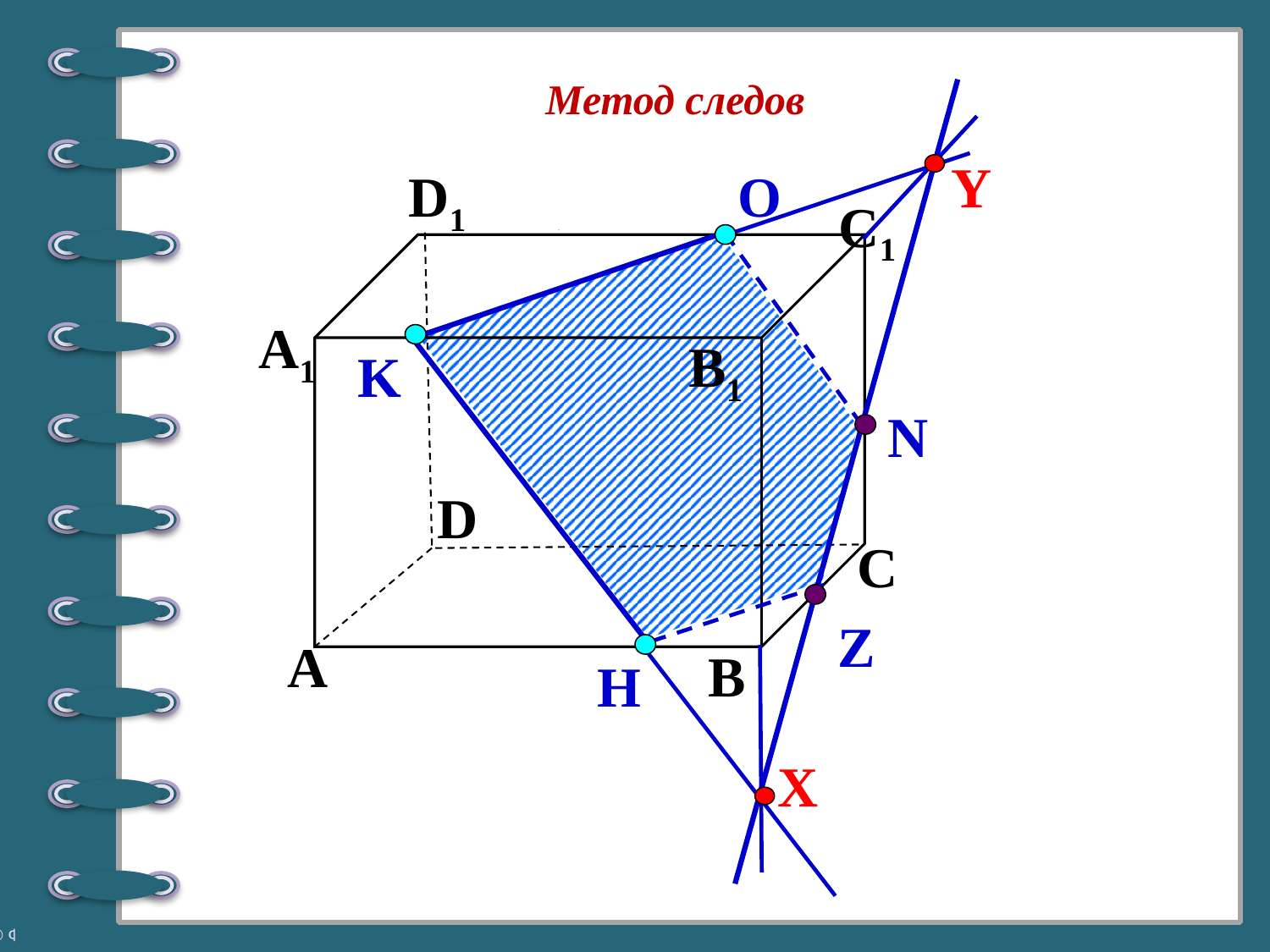

Метод следов

Y

D1
О

С1

А1

B1
K

N

D
С

Z
А

В
H

X